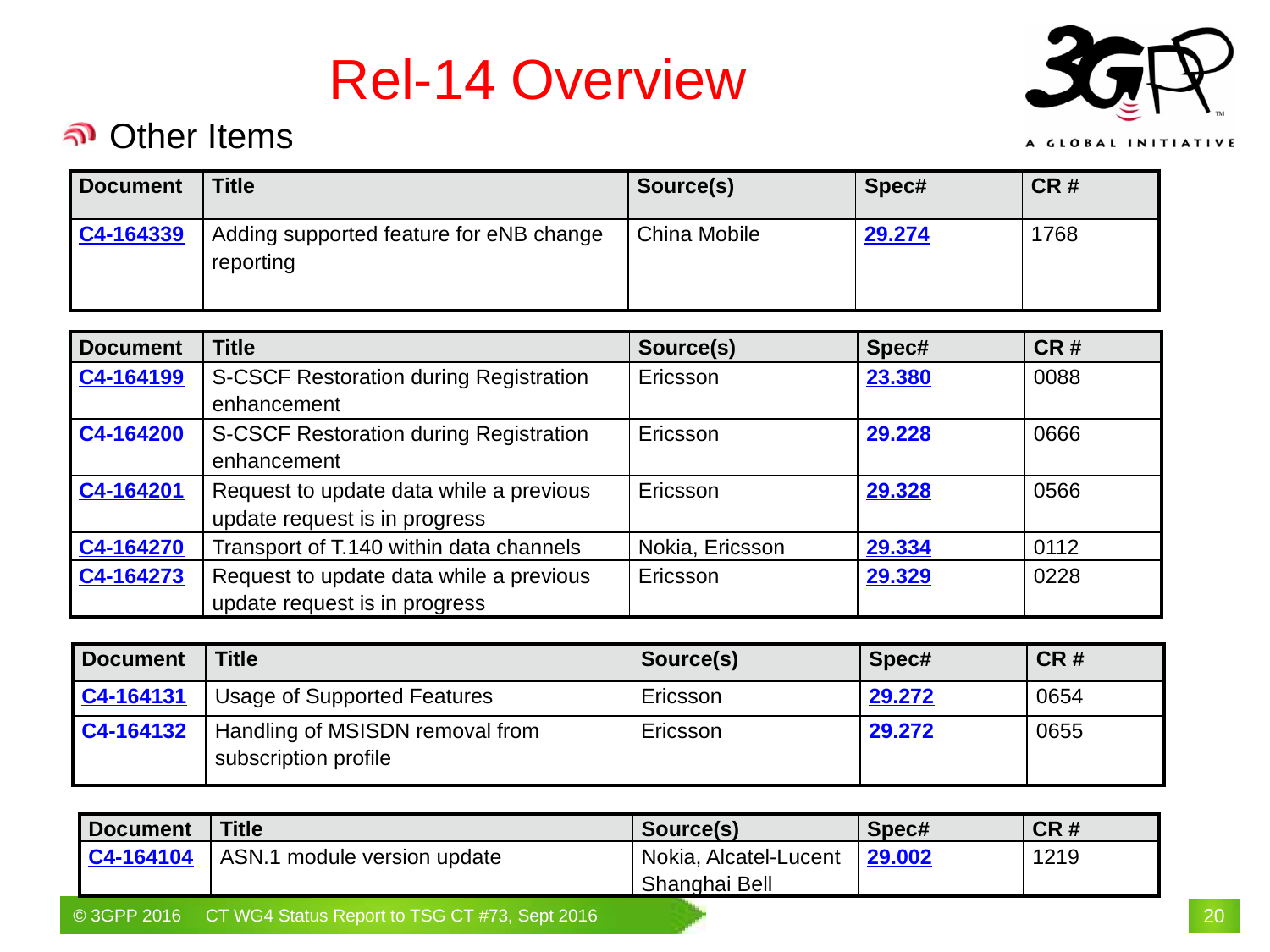

# Rel-14 Overview
Other Items

| Document | Title | Source(s) | Spec# | CR # |
| --- | --- | --- | --- | --- |
| C4-164339 | Adding supported feature for eNB change reporting | China Mobile | 29.274 | 1768 |
| Document | Title | Source(s) | Spec# | CR # |
| --- | --- | --- | --- | --- |
| C4-164199 | S-CSCF Restoration during Registration enhancement | Ericsson | 23.380 | 0088 |
| C4-164200 | S-CSCF Restoration during Registration enhancement | Ericsson | 29.228 | 0666 |
| C4-164201 | Request to update data while a previous update request is in progress | Ericsson | 29.328 | 0566 |
| C4-164270 | Transport of T.140 within data channels | Nokia, Ericsson | 29.334 | 0112 |
| C4-164273 | Request to update data while a previous update request is in progress | Ericsson | 29.329 | 0228 |
| Document | Title | Source(s) | Spec# | CR # |
| --- | --- | --- | --- | --- |
| C4-164131 | Usage of Supported Features | Ericsson | 29.272 | 0654 |
| C4-164132 | Handling of MSISDN removal from subscription profile | Ericsson | 29.272 | 0655 |
| Document | Title | Source(s) | Spec# | CR # |
| --- | --- | --- | --- | --- |
| C4-164104 | ASN.1 module version update | Nokia, Alcatel-Lucent Shanghai Bell | 29.002 | 1219 |